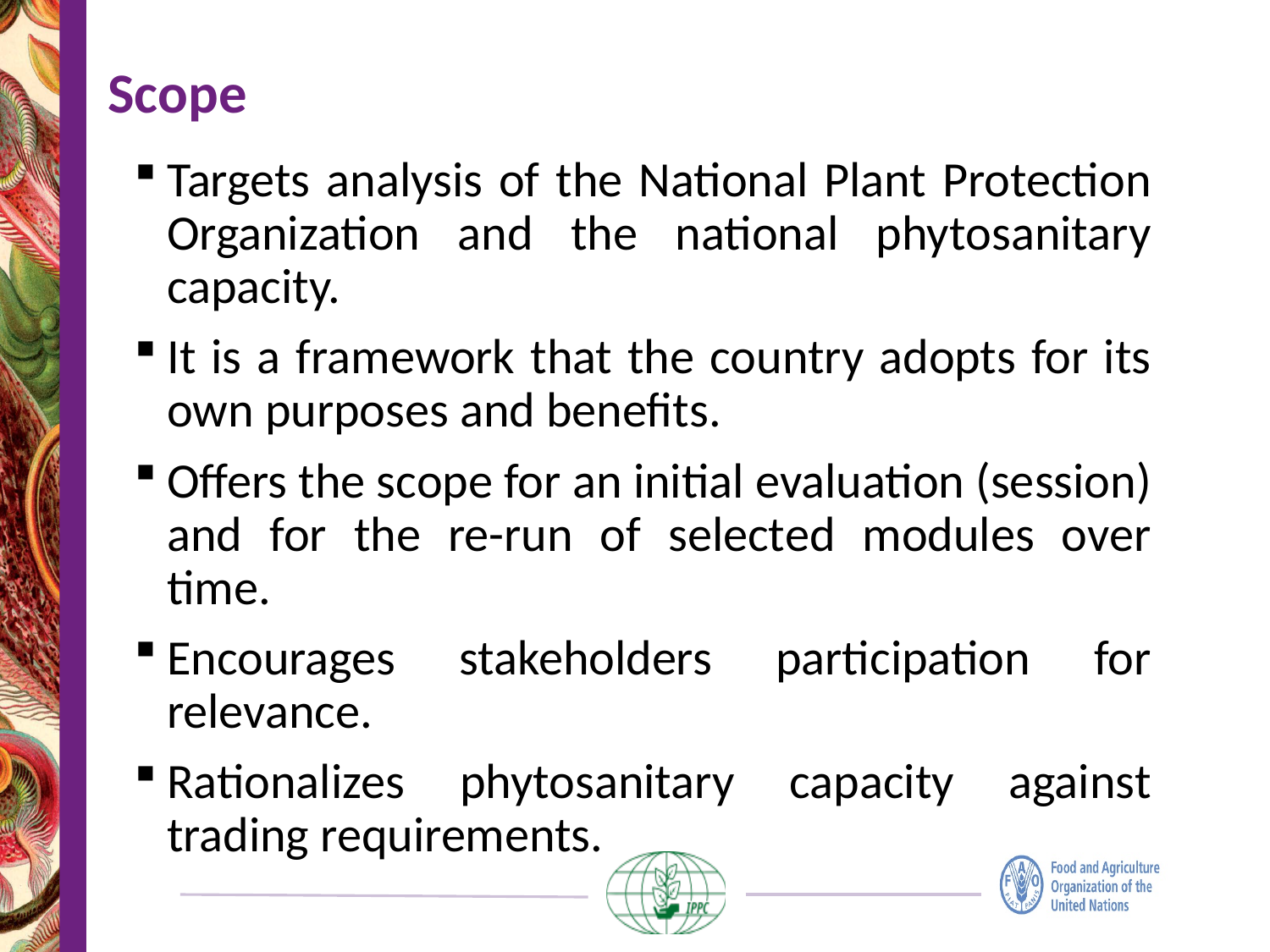

# Scope
Targets analysis of the National Plant Protection Organization and the national phytosanitary capacity.
It is a framework that the country adopts for its own purposes and benefits.
Offers the scope for an initial evaluation (session) and for the re-run of selected modules over time.
Encourages stakeholders participation for relevance.
Rationalizes phytosanitary capacity against trading requirements.